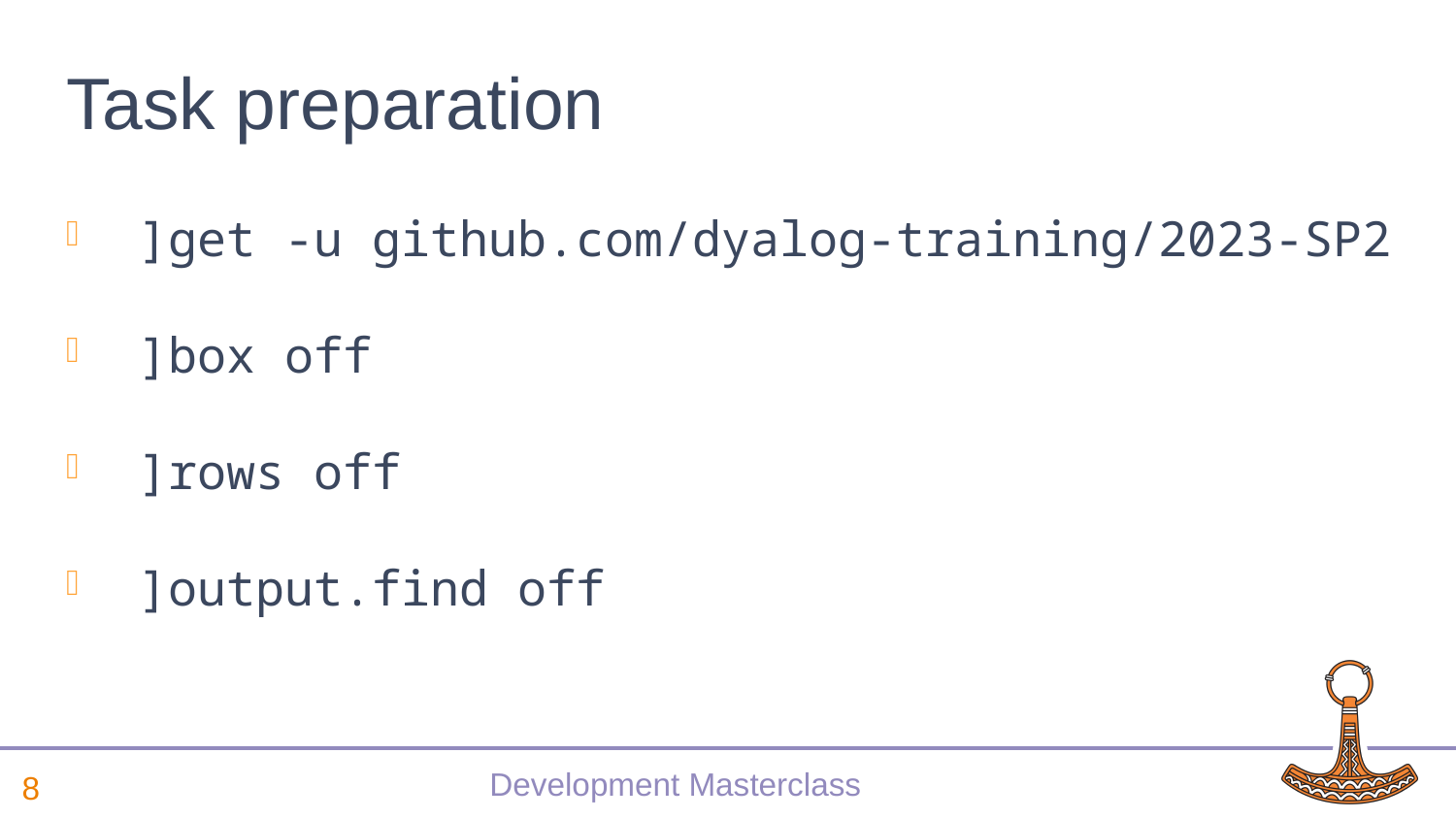

# Task preparation
]get -u github.com/dyalog-training/2023-SP2

]box off

]rows off

]output.find off